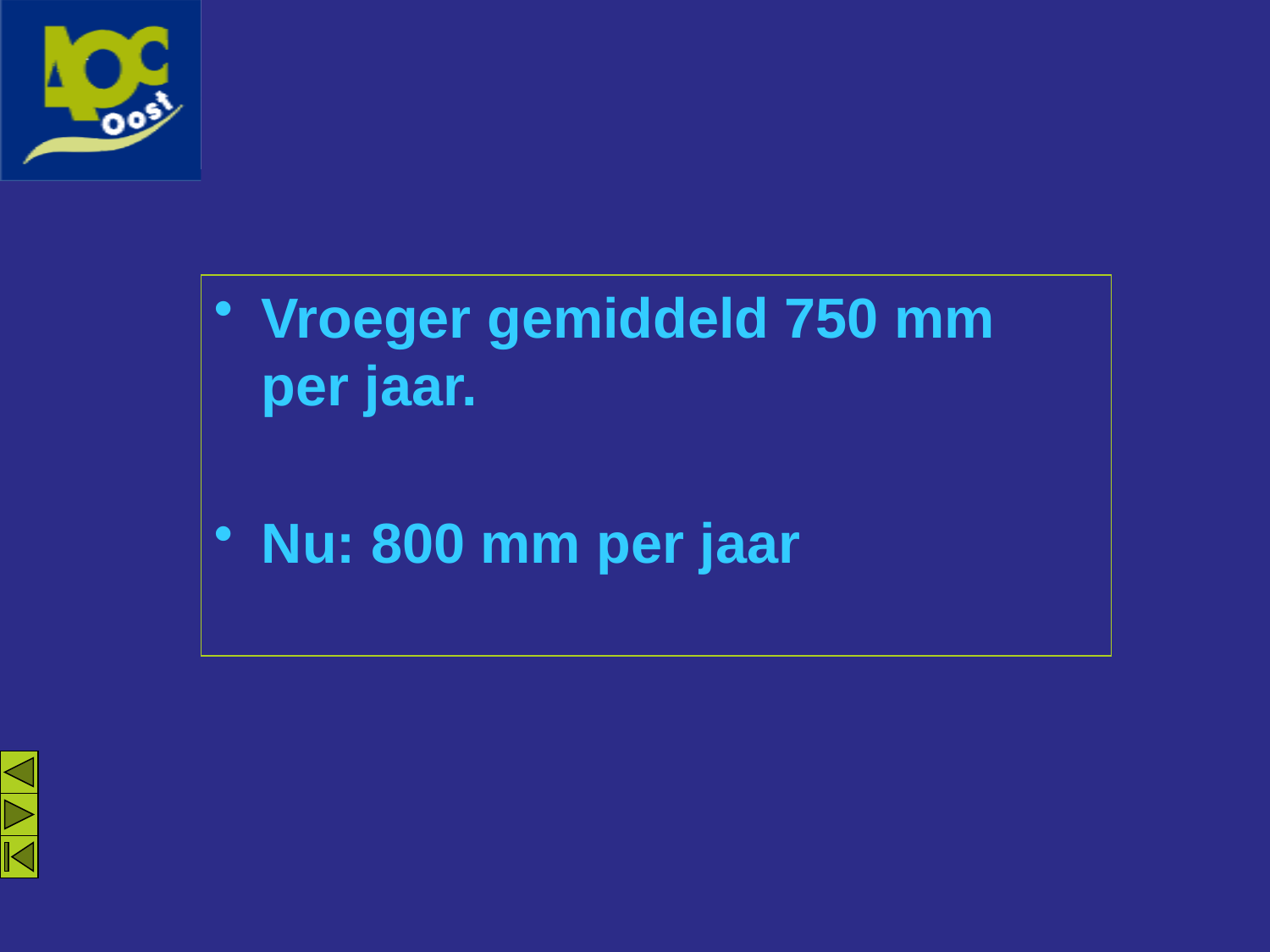

#
Vroeger gemiddeld 750 mm  per jaar.

Nu: 800 mm per jaar